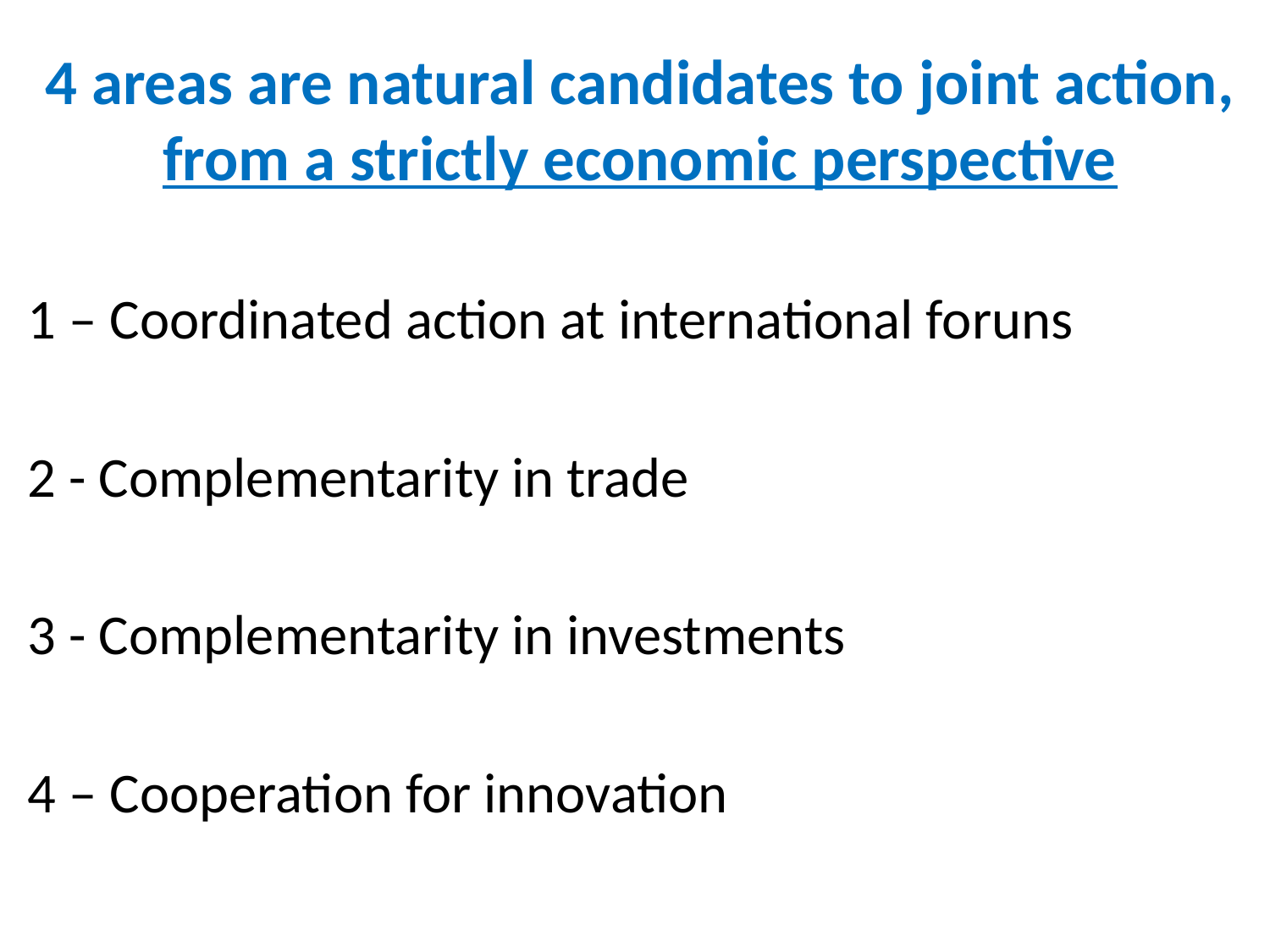

# 4 areas are natural candidates to joint action, from a strictly economic perspective
1 – Coordinated action at international foruns

2 - Complementarity in trade

3 - Complementarity in investments

4 – Cooperation for innovation